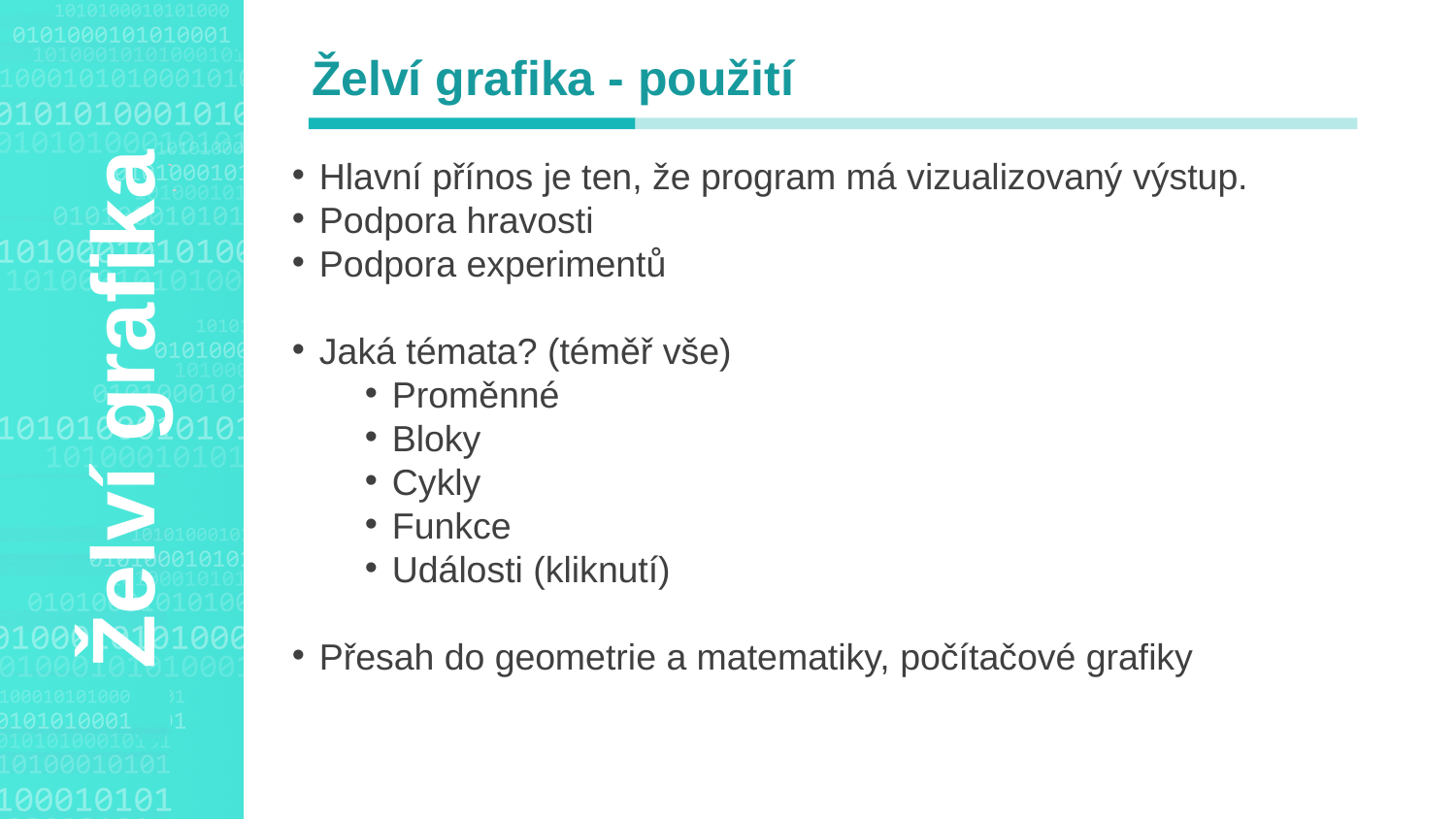

Želví grafika - použití
Hlavní přínos je ten, že program má vizualizovaný výstup.
Podpora hravosti
Podpora experimentů

Jaká témata? (téměř vše)
Proměnné
Bloky
Cykly
Funkce
Události (kliknutí)

Přesah do geometrie a matematiky, počítačové grafiky

Agenda Style

Želví grafika